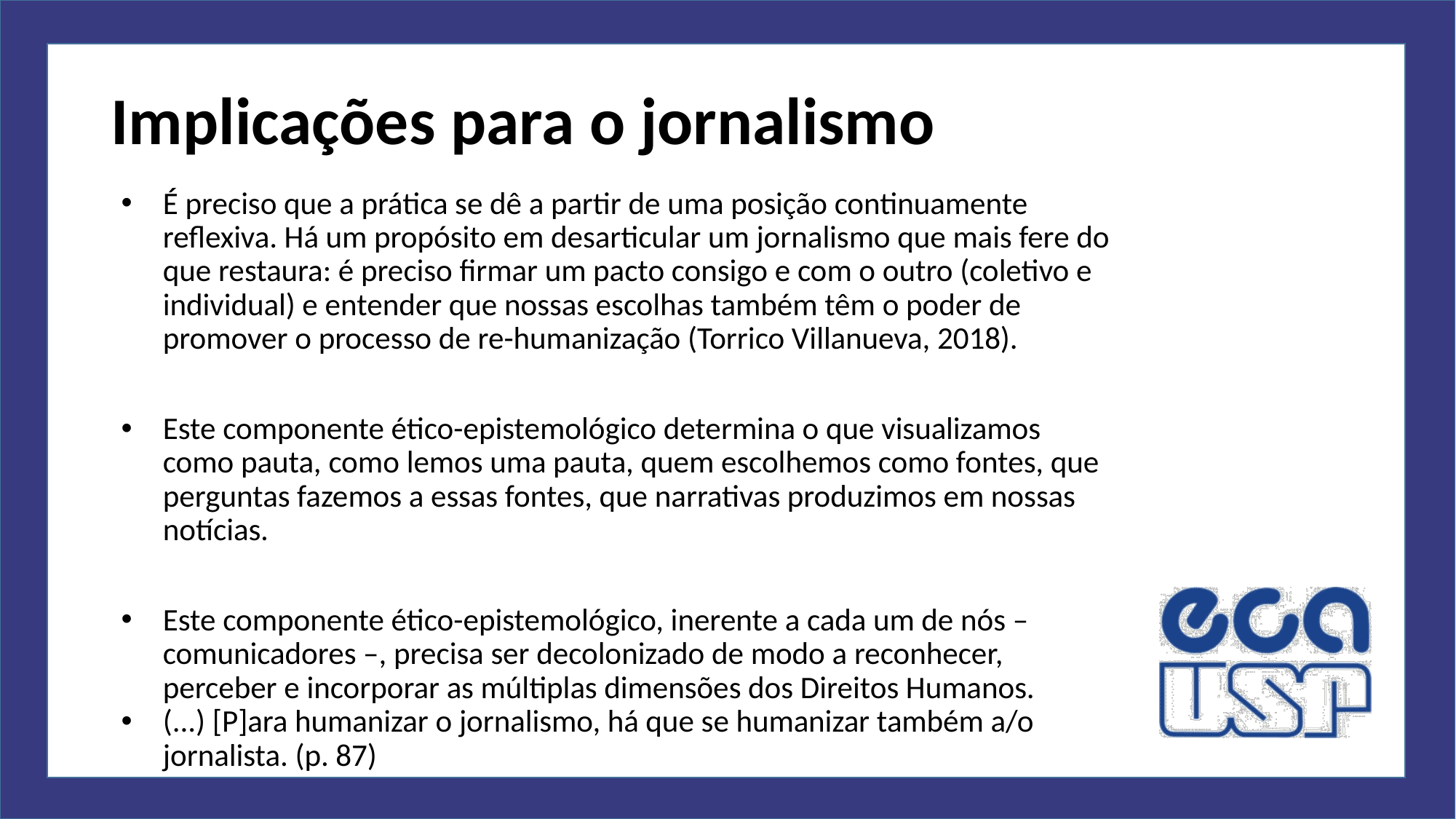

# Implicações para o jornalismo
É preciso que a prática se dê a partir de uma posição continuamente reflexiva. Há um propósito em desarticular um jornalismo que mais fere do que restaura: é preciso firmar um pacto consigo e com o outro (coletivo e individual) e entender que nossas escolhas também têm o poder de promover o processo de re-humanização (Torrico Villanueva, 2018).

Este componente ético-epistemológico determina o que visualizamos como pauta, como lemos uma pauta, quem escolhemos como fontes, que perguntas fazemos a essas fontes, que narrativas produzimos em nossas notícias.

Este componente ético-epistemológico, inerente a cada um de nós – comunicadores –, precisa ser decolonizado de modo a reconhecer, perceber e incorporar as múltiplas dimensões dos Direitos Humanos.
(...) [P]ara humanizar o jornalismo, há que se humanizar também a/o jornalista. (p. 87)